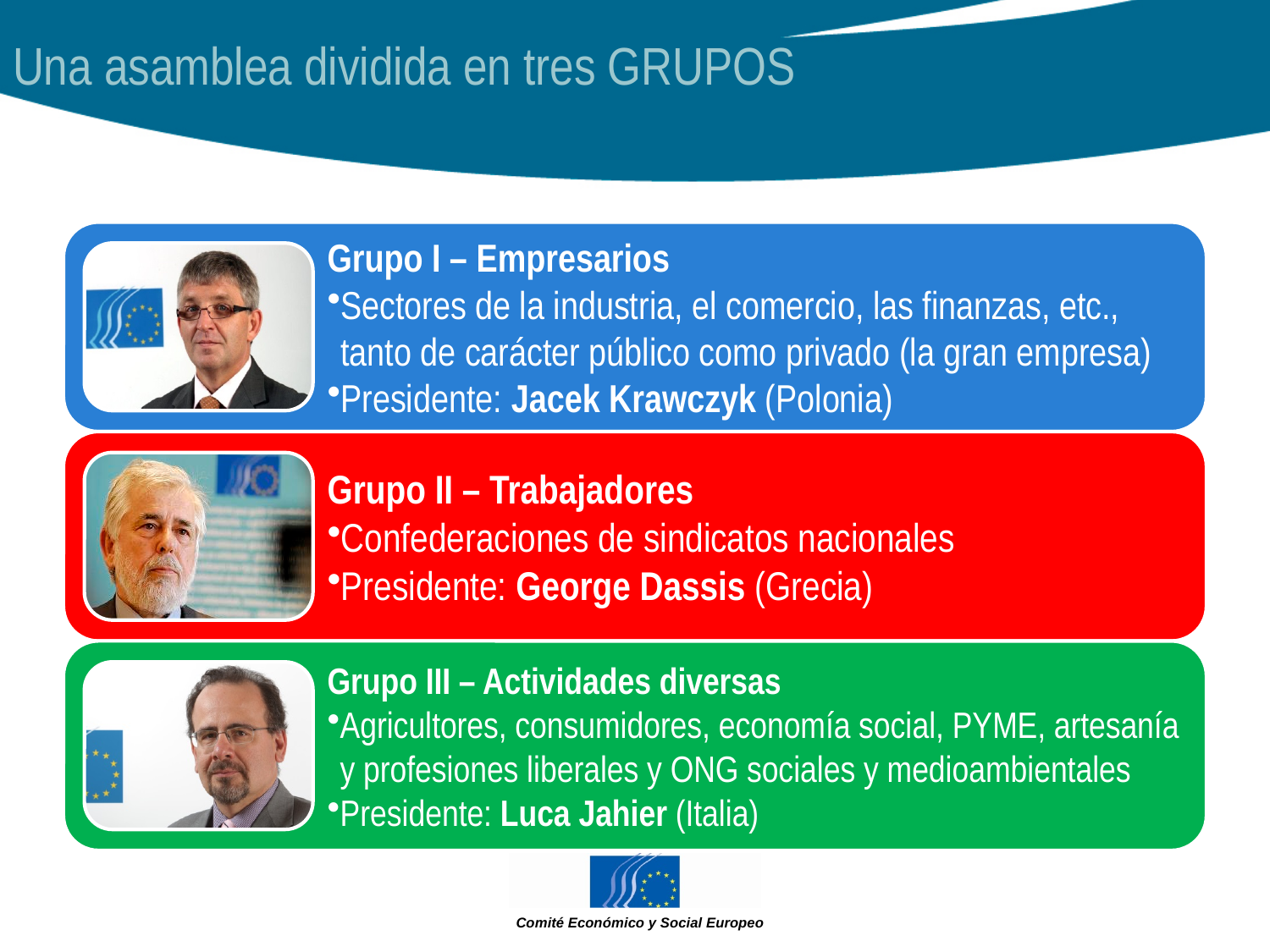

# Una asamblea dividida en tres GRUPOS
Grupo I – Empresarios
Sectores de la industria, el comercio, las finanzas, etc., tanto de carácter público como privado (la gran empresa)
Grupo II – Trabajadores
Confederaciones de sindicatos nacionales
Grupo III – Actividades diversas
Agricultores, consumidores, economía social, PYME, artesanía y profesiones liberales y ONG sociales y medioambientales
Presidente: Jacek Krawczyk (Polonia)
Presidente: George Dassis (Grecia)
Presidente: Luca Jahier (Italia)
Comité Económico y Social Europeo